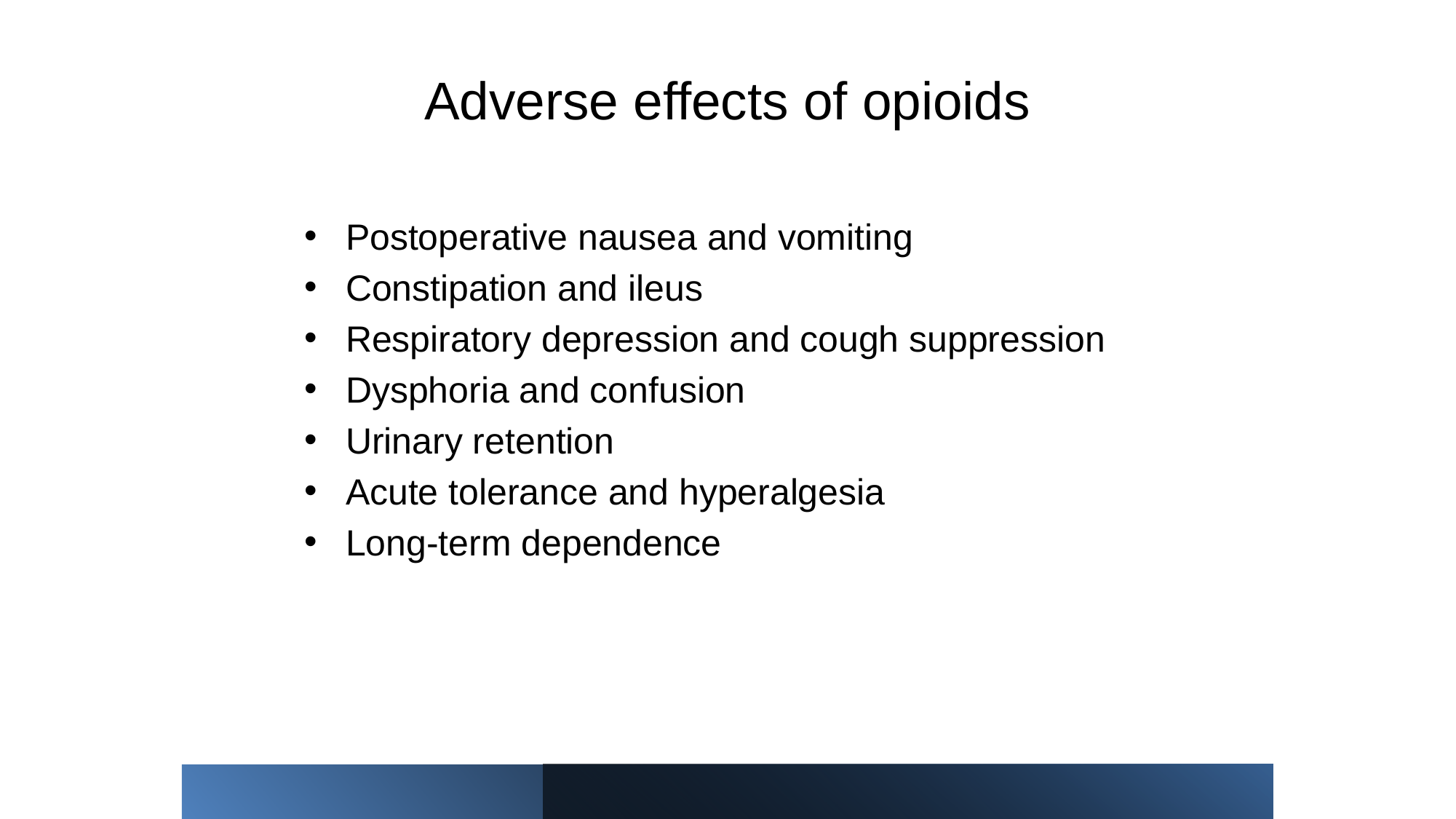

# Adverse effects of opioids
Postoperative nausea and vomiting
Constipation and ileus
Respiratory depression and cough suppression
Dysphoria and confusion
Urinary retention
Acute tolerance and hyperalgesia
Long-term dependence